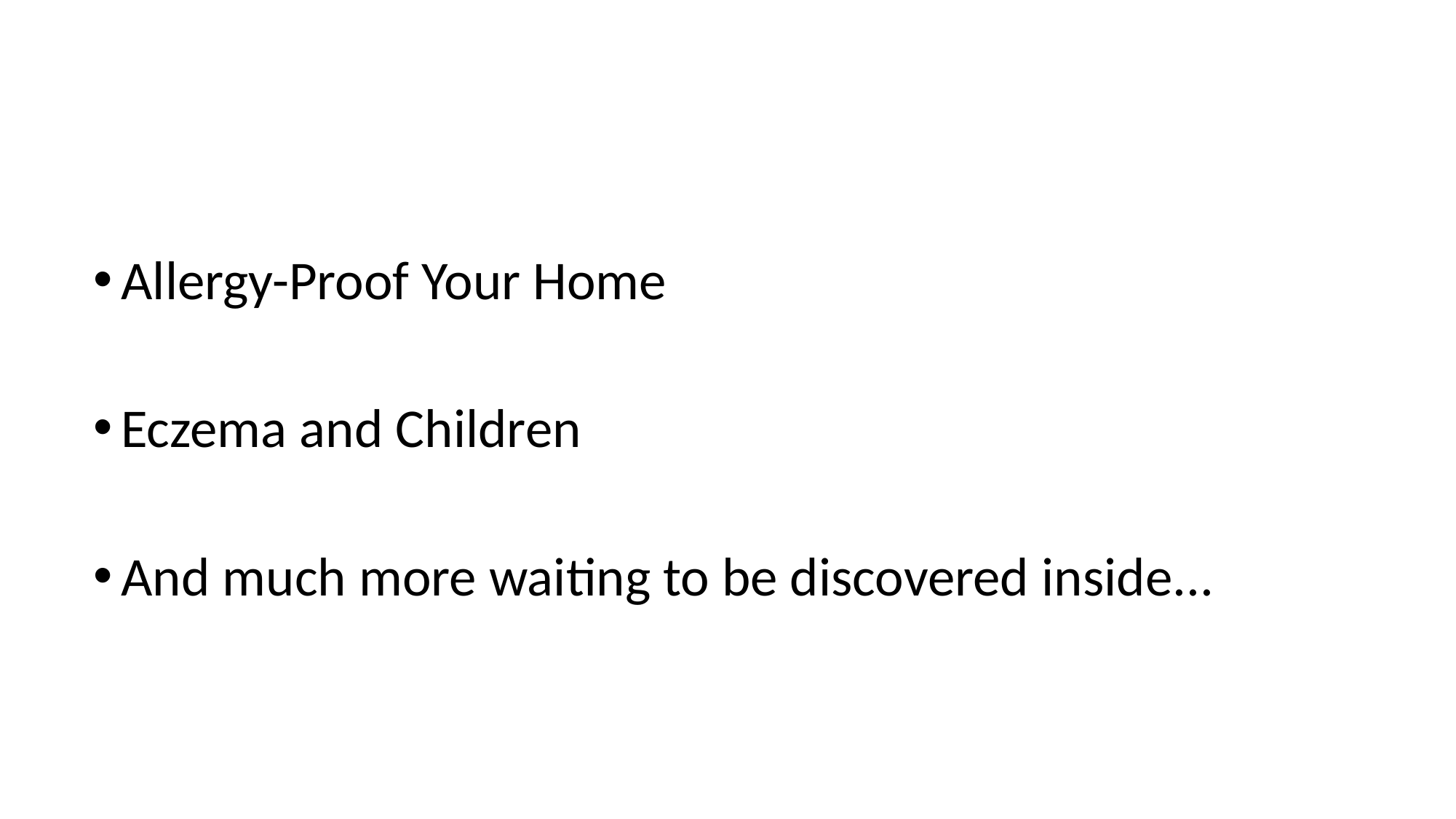

Allergy-Proof Your Home

Eczema and Children

And much more waiting to be discovered inside...